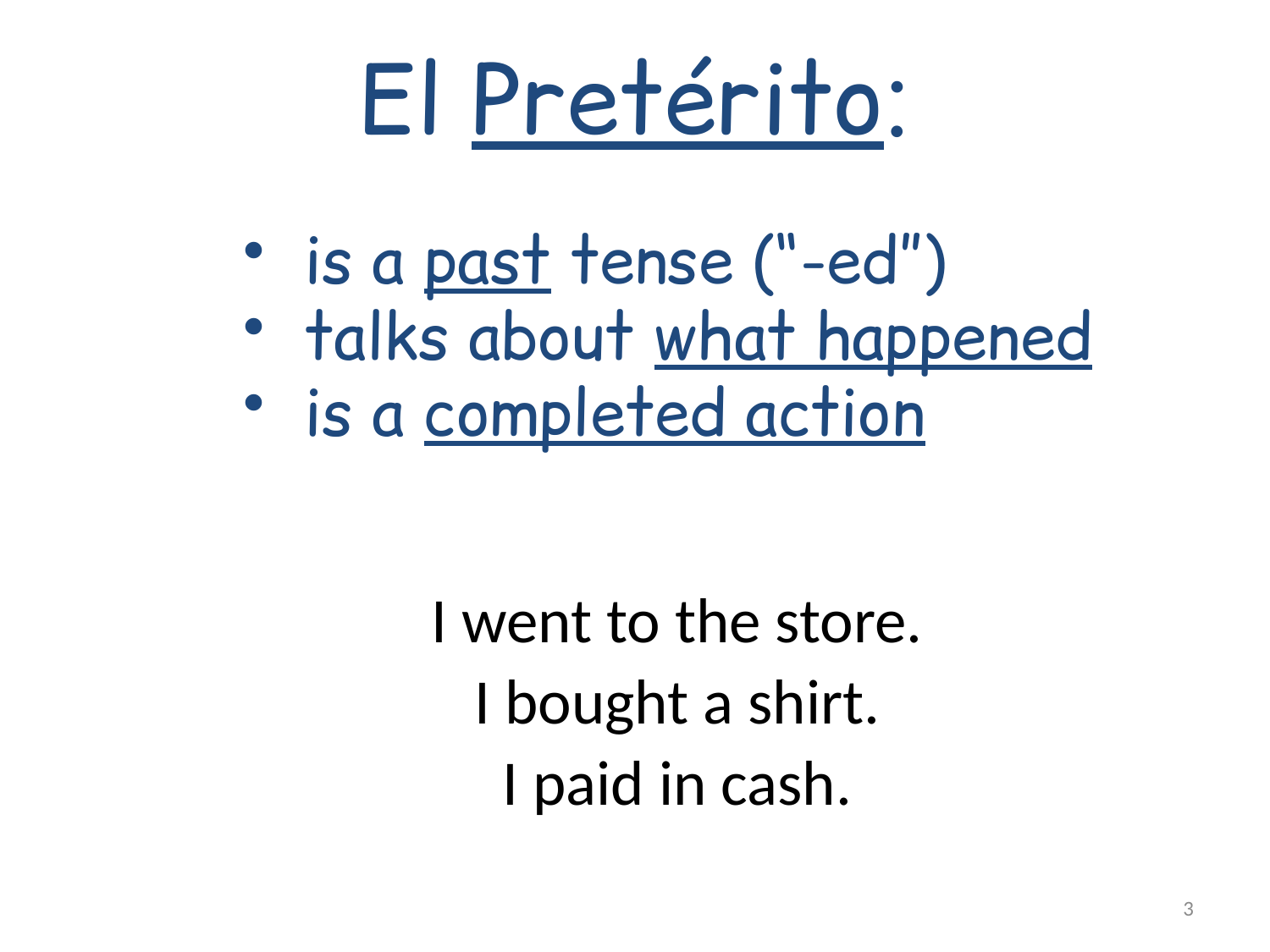

El Pretérito:
  is a past tense (“-ed”)
  talks about what happened
  is a completed action
I went to the store.
I bought a shirt.
I paid in cash.
3